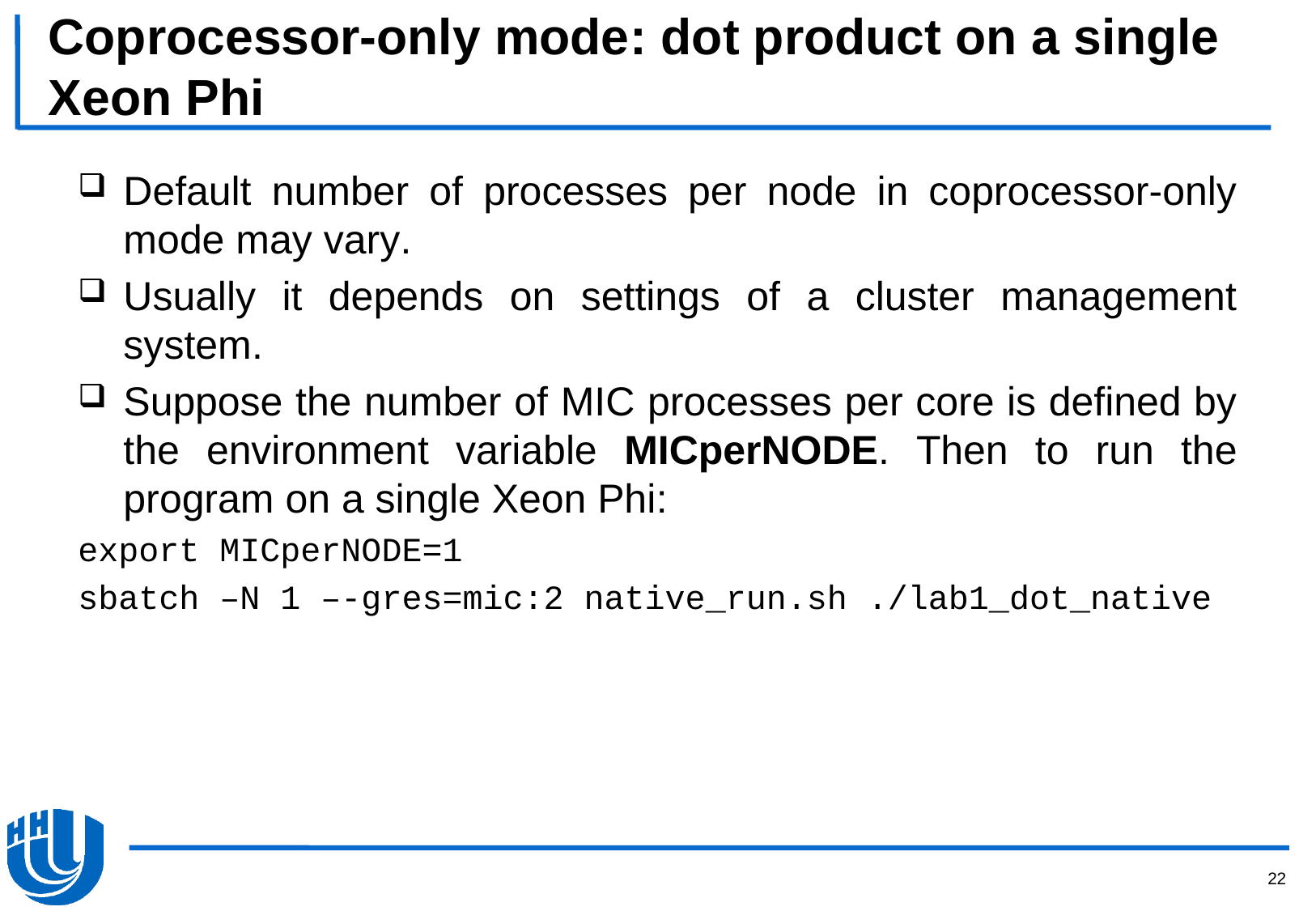

# Coprocessor-only mode: dot product on a single Xeon Phi
Default number of processes per node in coprocessor-only mode may vary.
Usually it depends on settings of a cluster management system.
Suppose the number of MIC processes per core is defined by the environment variable MICperNODE. Then to run the program on a single Xeon Phi:
export MICperNODE=1
sbatch –N 1 –-gres=mic:2 native_run.sh ./lab1_dot_native
22